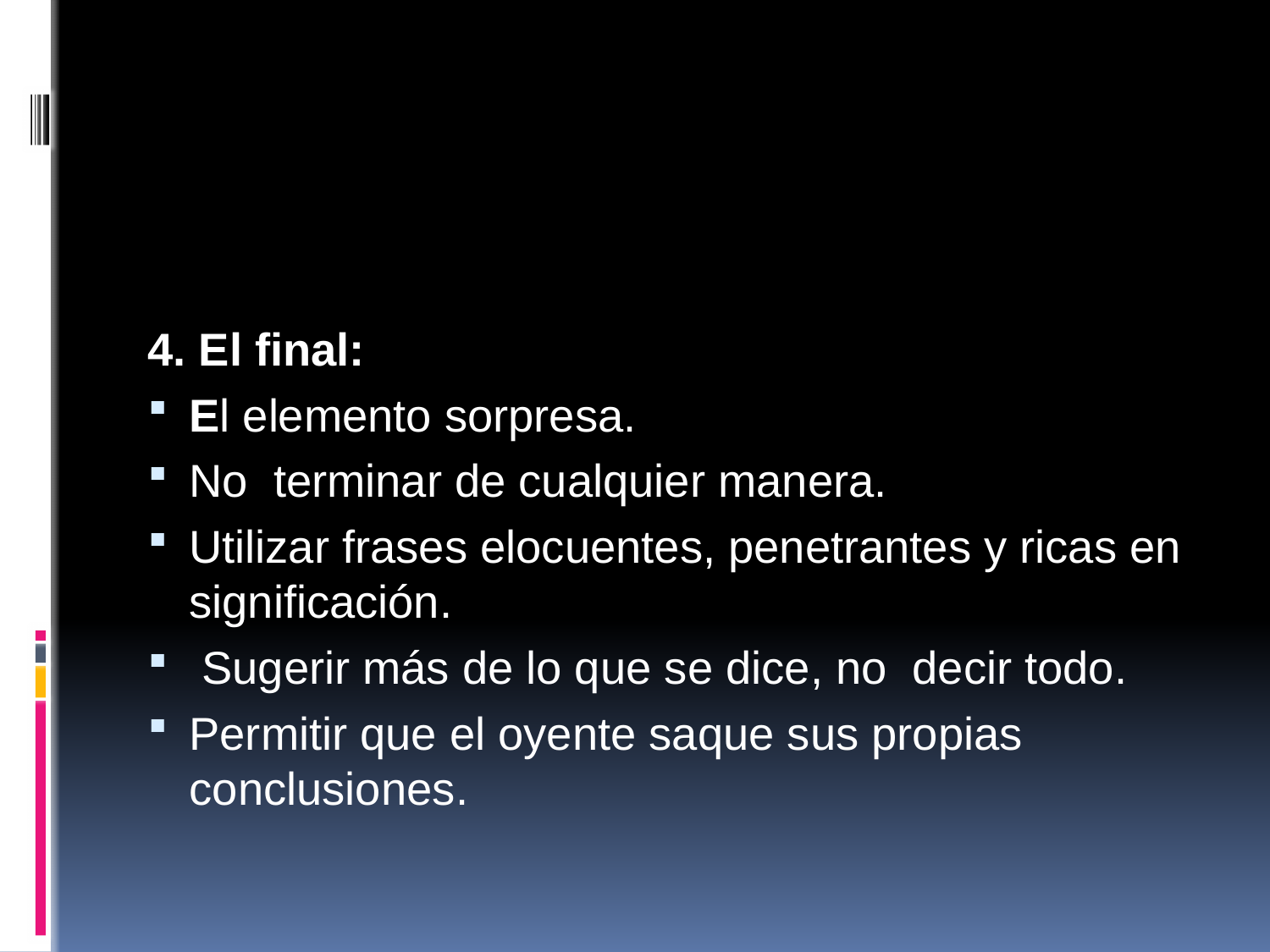

#

4. El final:
El elemento sorpresa.
No  terminar de cualquier manera.
Utilizar frases elocuentes, penetrantes y ricas en significación.
 Sugerir más de lo que se dice, no  decir todo.
Permitir que el oyente saque sus propias conclusiones.